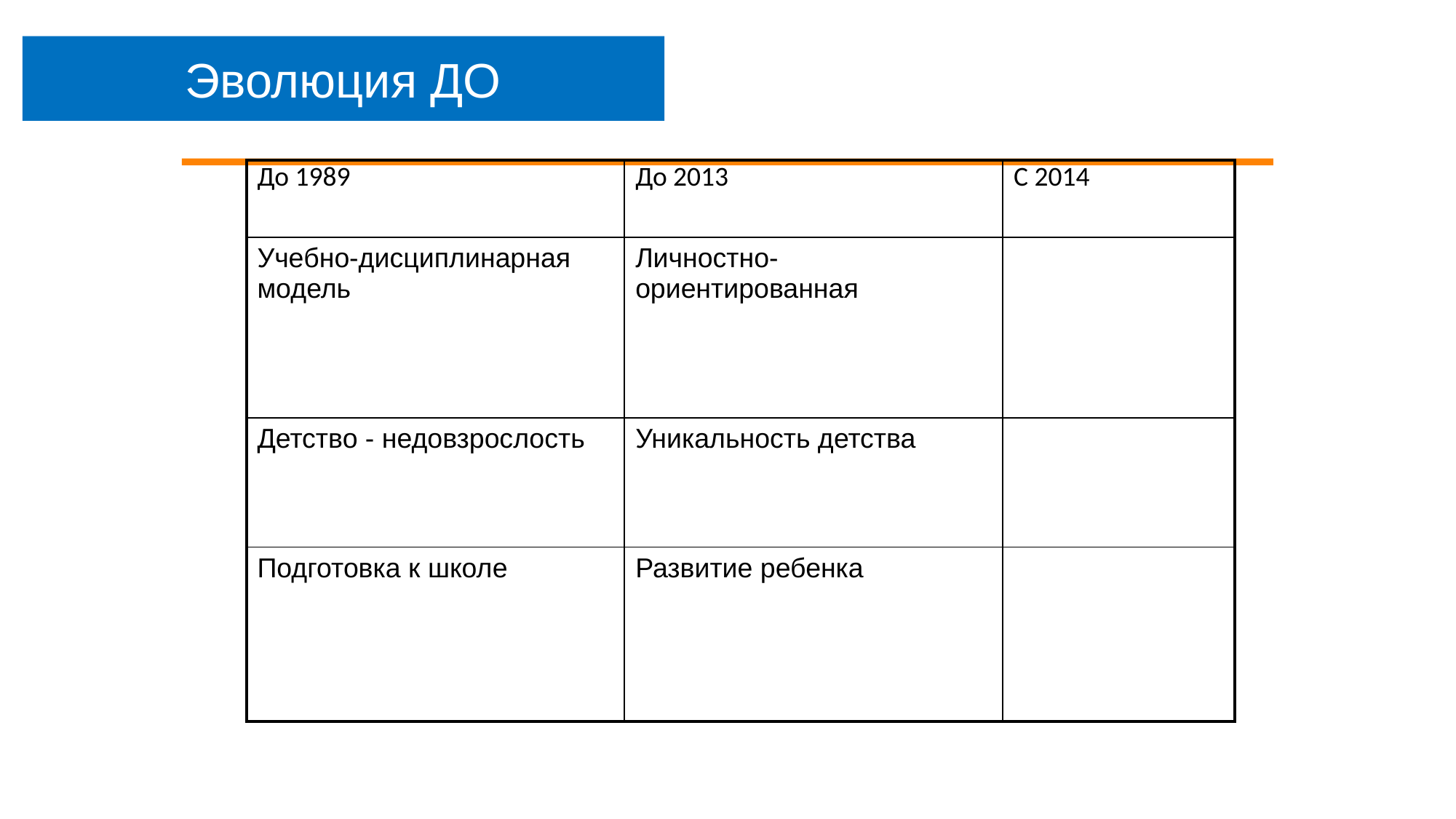

Эволюция ДО
| До 1989 | До 2013 | С 2014 |
| --- | --- | --- |
| Учебно-дисциплинарная модель | Личностно-ориентированная |  |
| Детство - недовзрослость | Уникальность детства |  |
| Подготовка к школе | Развитие ребенка |  |